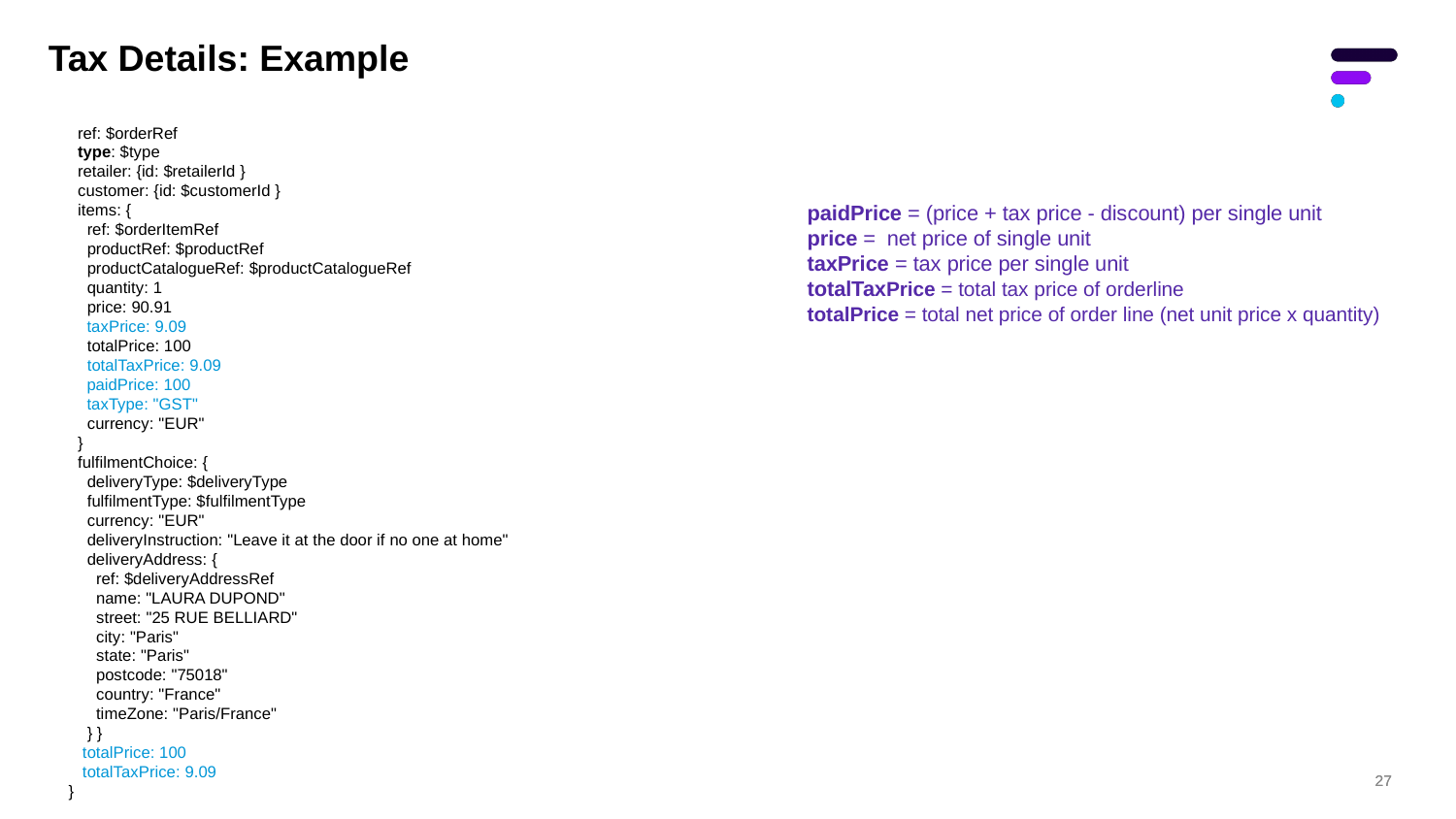

# Tax Details: Example

    ref: $orderRef
    type: $type
    retailer: {id: $retailerId }
    customer: {id: $customerId }
    items: {
      ref: $orderItemRef
      productRef: $productRef
      productCatalogueRef: $productCatalogueRef
      quantity: 1
      price: 90.91
      taxPrice: 9.09
      totalPrice: 100
      totalTaxPrice: 9.09
      paidPrice: 100
      taxType: "GST"
      currency: "EUR"
    }
    fulfilmentChoice: {
      deliveryType: $deliveryType
      fulfilmentType: $fulfilmentType
      currency: "EUR"
      deliveryInstruction: "Leave it at the door if no one at home"
      deliveryAddress: {
        ref: $deliveryAddressRef
        name: "LAURA DUPOND"
        street: "25 RUE BELLIARD"
        city: "Paris"
        state: "Paris"
        postcode: "75018"
        country: "France"
        timeZone: "Paris/France"
      } }
     totalPrice: 100
     totalTaxPrice: 9.09
  }
paidPrice = (price + tax price - discount) per single unit
price =  net price of single unit
taxPrice = tax price per single unit
totalTaxPrice = total tax price of orderline
totalPrice = total net price of order line (net unit price x quantity)